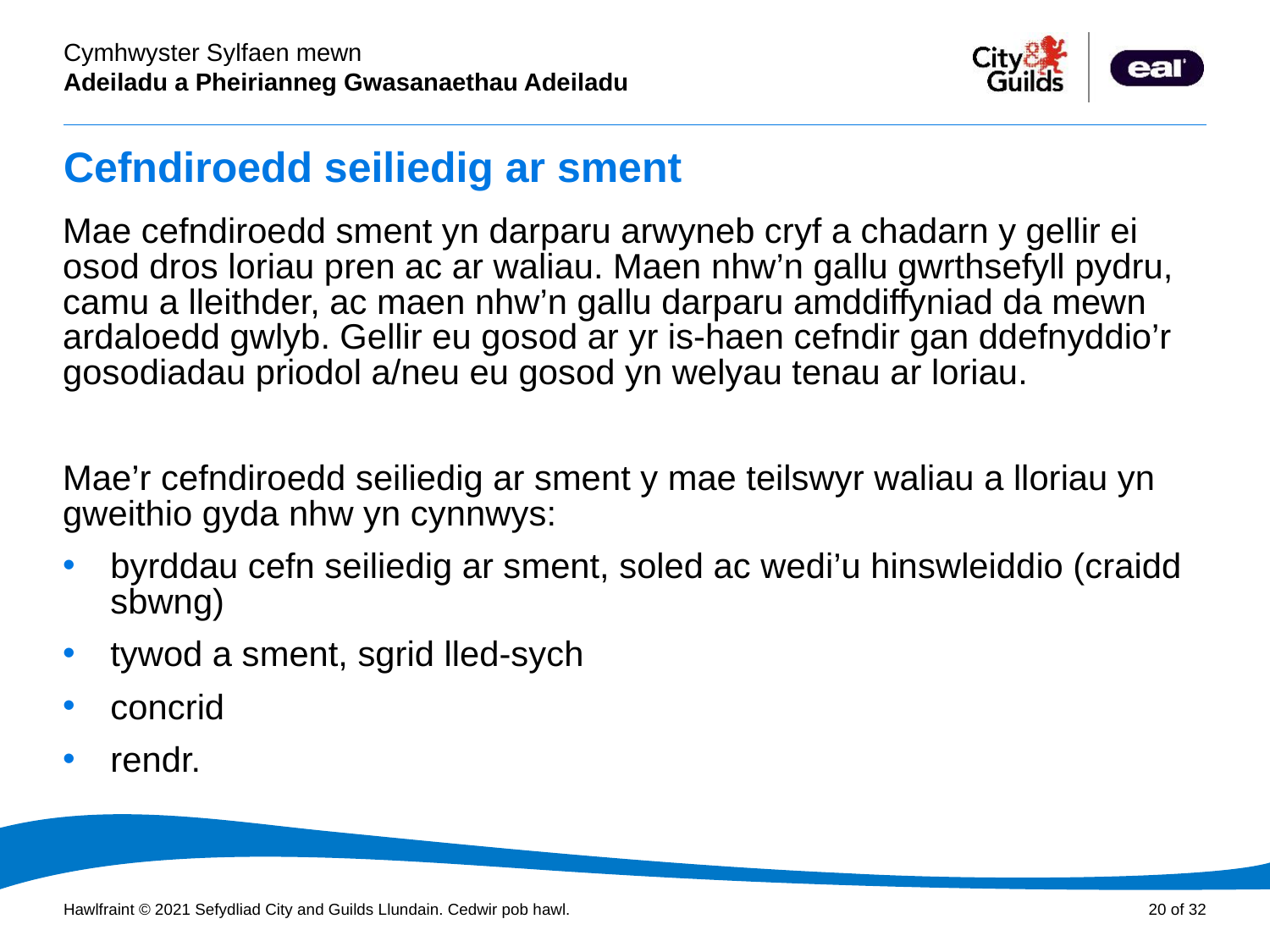

# Cefndiroedd seiliedig ar sment
Mae cefndiroedd sment yn darparu arwyneb cryf a chadarn y gellir ei osod dros loriau pren ac ar waliau. Maen nhw’n gallu gwrthsefyll pydru, camu a lleithder, ac maen nhw’n gallu darparu amddiffyniad da mewn ardaloedd gwlyb. Gellir eu gosod ar yr is-haen cefndir gan ddefnyddio’r gosodiadau priodol a/neu eu gosod yn welyau tenau ar loriau.

Mae’r cefndiroedd seiliedig ar sment y mae teilswyr waliau a lloriau yn gweithio gyda nhw yn cynnwys:
byrddau cefn seiliedig ar sment, soled ac wedi’u hinswleiddio (craidd sbwng)
tywod a sment, sgrid lled-sych
concrid
rendr.